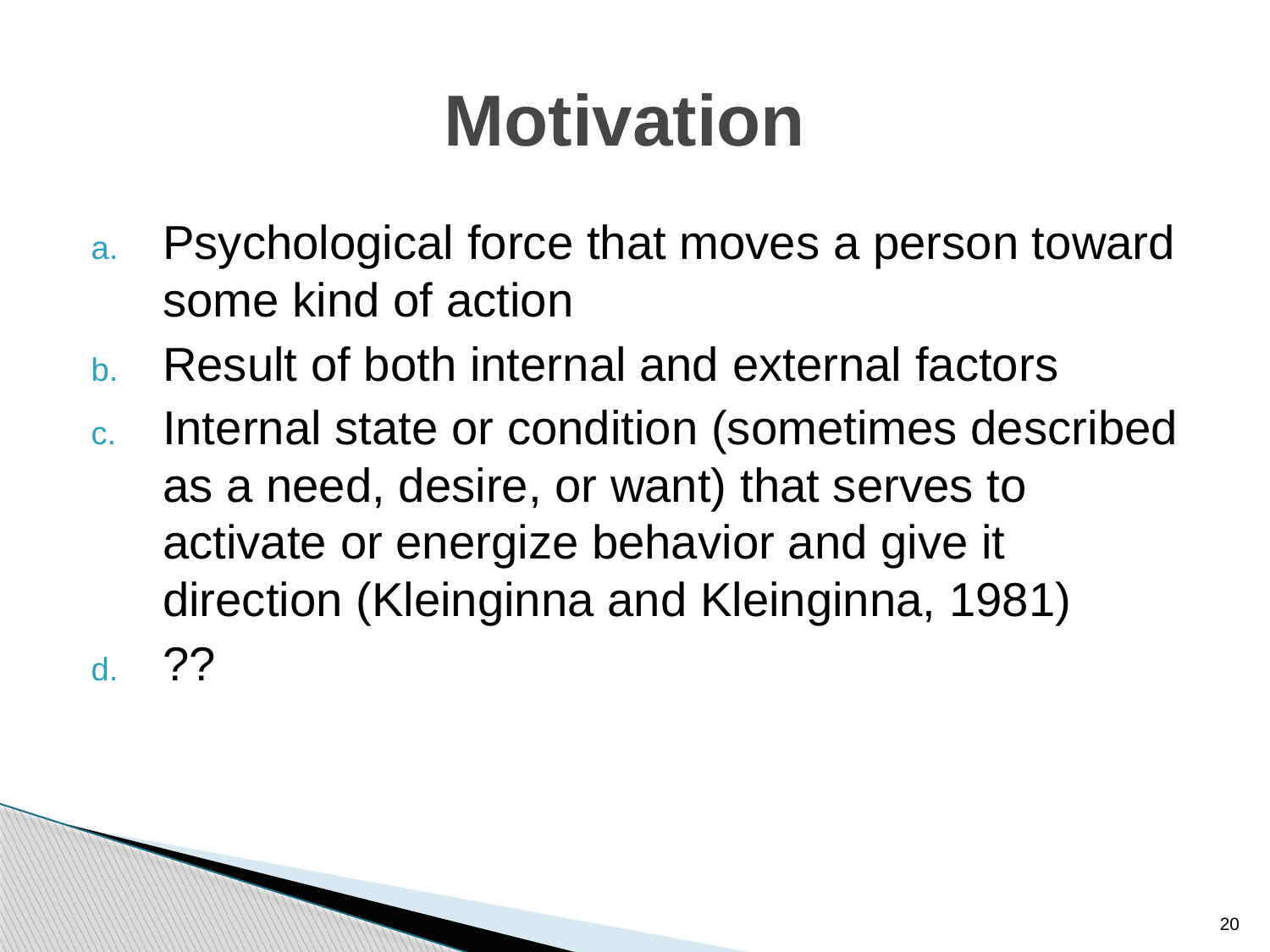

# Motivation
Psychological force that moves a person toward some kind of action
Result of both internal and external factors
Internal state or condition (sometimes described as a need, desire, or want) that serves to activate or energize behavior and give it direction (Kleinginna and Kleinginna, 1981)
??
20